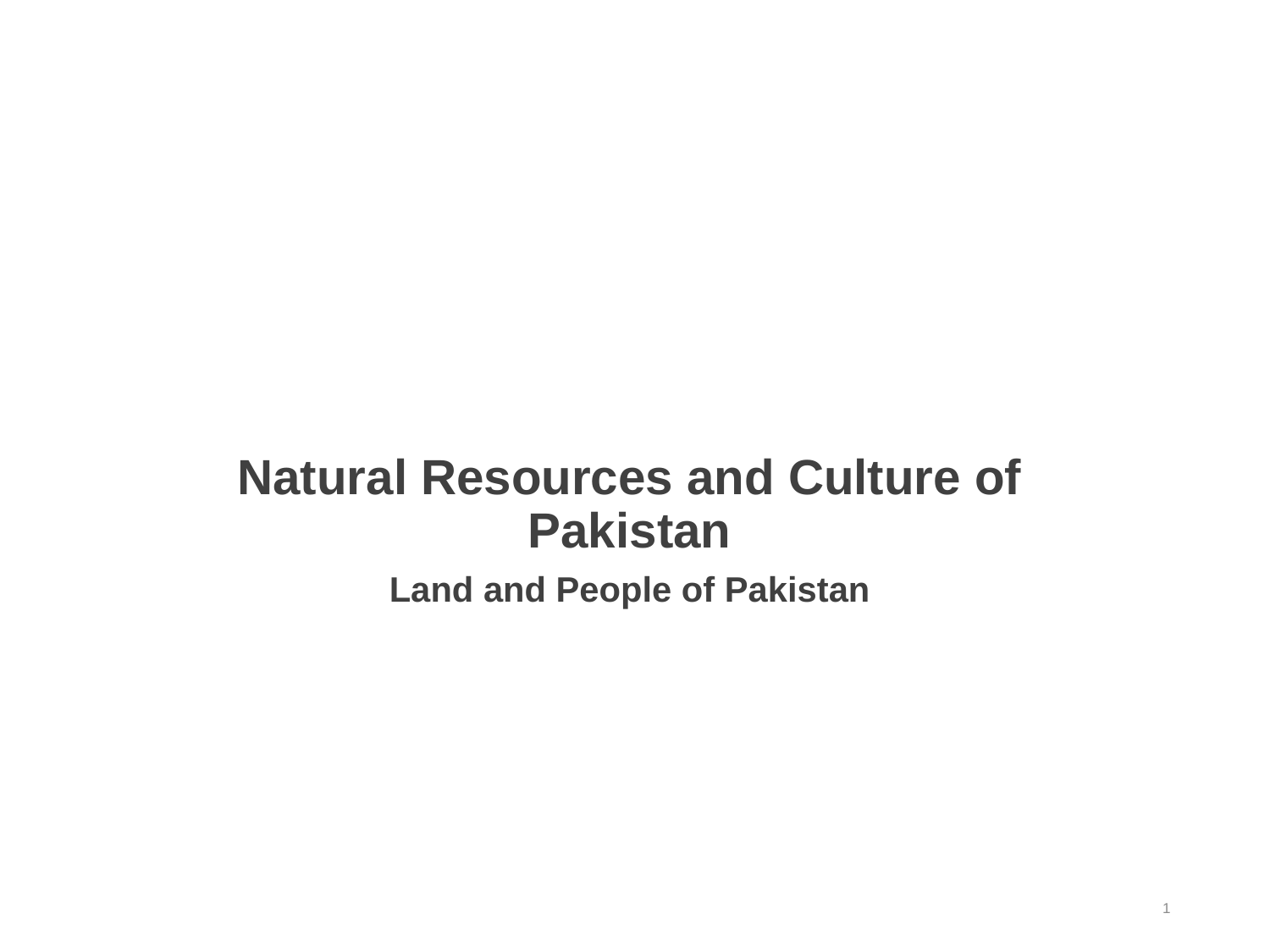

Natural Resources and Culture of Pakistan
Land and People of Pakistan
1